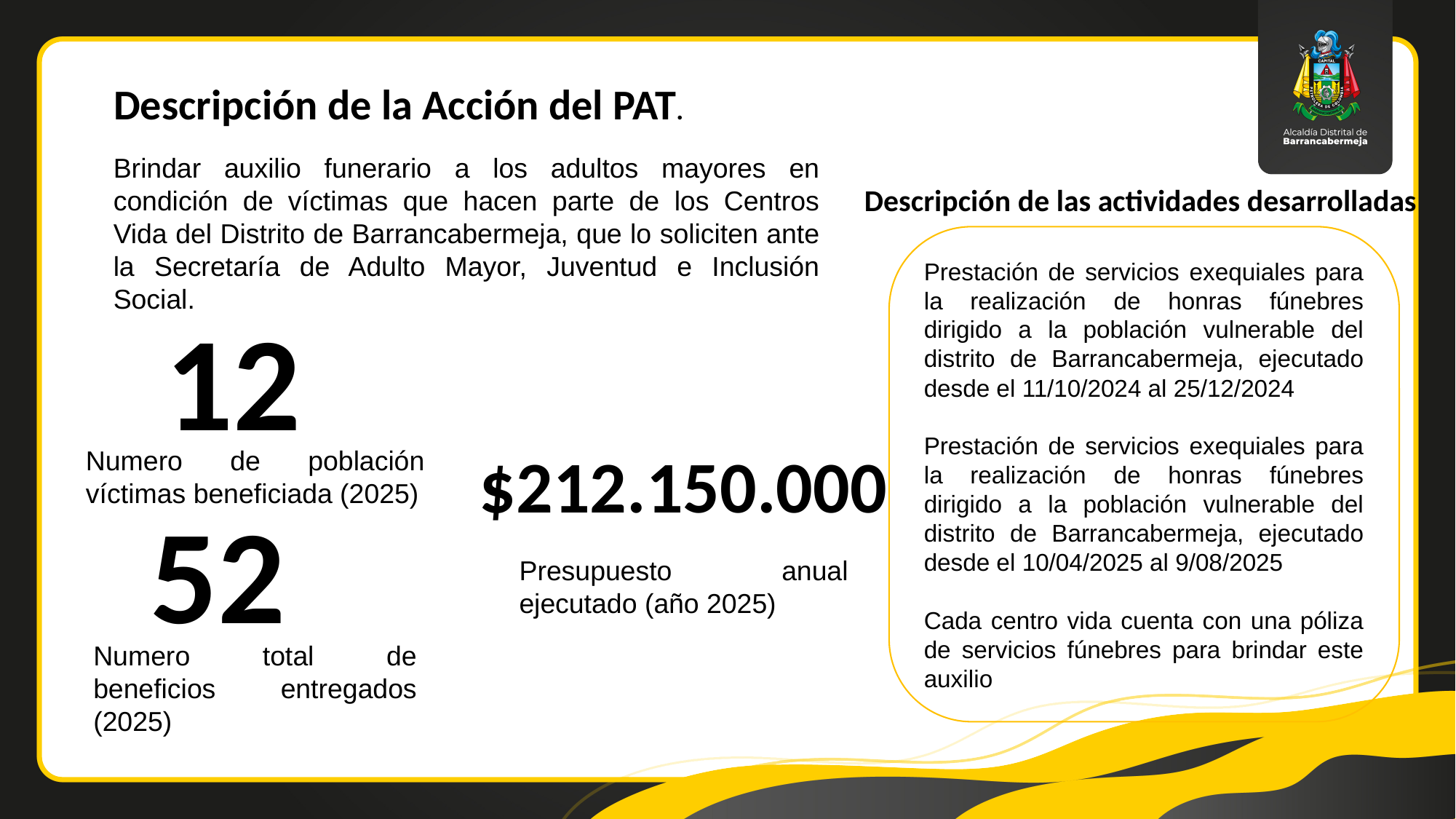

Descripción de la Acción del PAT.
Brindar auxilio funerario a los adultos mayores en condición de víctimas que hacen parte de los Centros Vida del Distrito de Barrancabermeja, que lo soliciten ante la Secretaría de Adulto Mayor, Juventud e Inclusión Social.
Descripción de las actividades desarrolladas
Prestación de servicios exequiales para la realización de honras fúnebres dirigido a la población vulnerable del distrito de Barrancabermeja, ejecutado desde el 11/10/2024 al 25/12/2024

Prestación de servicios exequiales para la realización de honras fúnebres dirigido a la población vulnerable del distrito de Barrancabermeja, ejecutado desde el 10/04/2025 al 9/08/2025

Cada centro vida cuenta con una póliza de servicios fúnebres para brindar este auxilio
12
$212.150.000
Numero de población víctimas beneficiada (2025)
52
Presupuesto anual ejecutado (año 2025)
Numero total de beneficios entregados (2025)